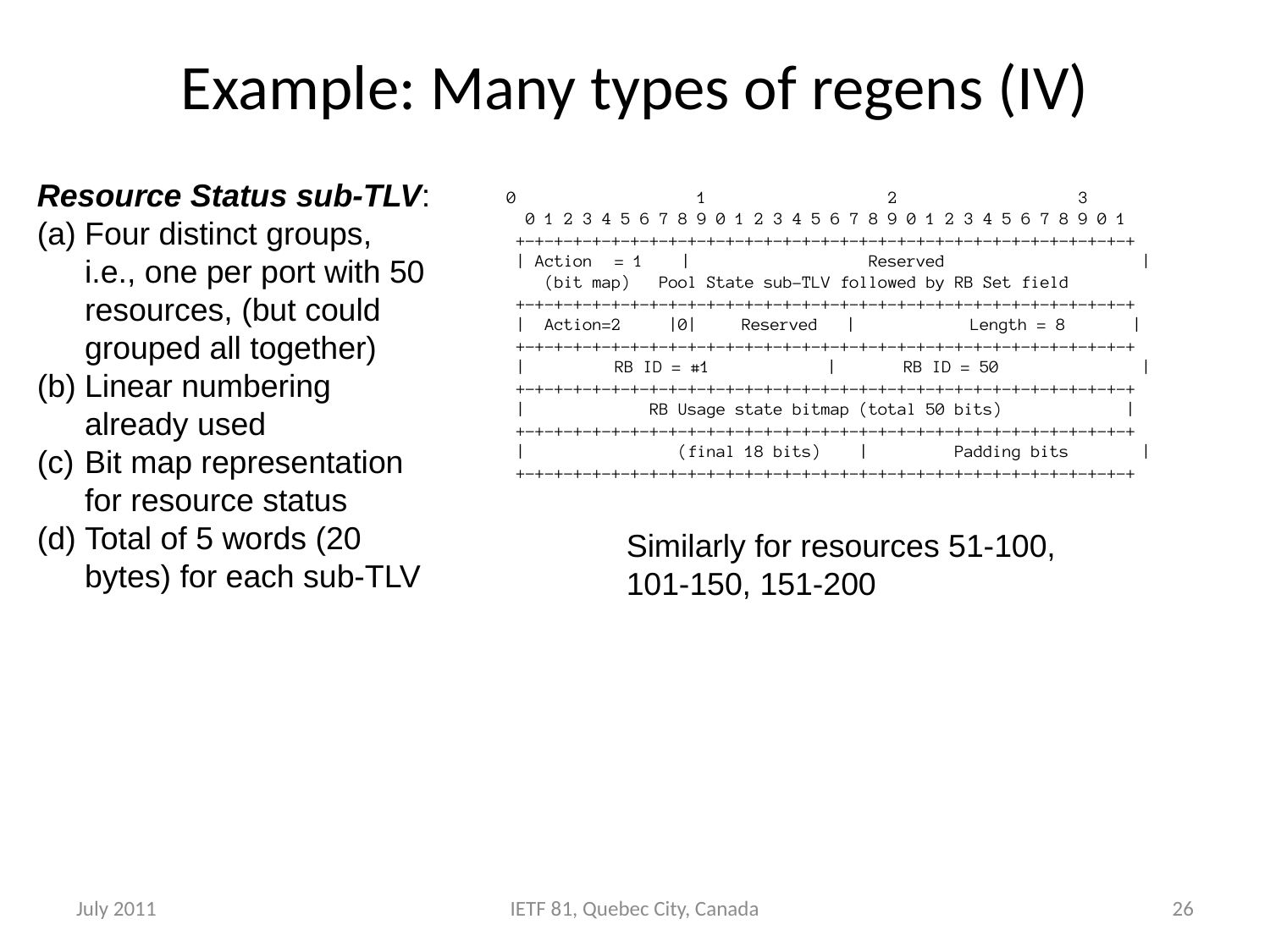

# Example: Many types of regens (IV)
Resource Status sub-TLV:
Four distinct groups, i.e., one per port with 50 resources, (but could grouped all together)
Linear numbering already used
Bit map representation for resource status
Total of 5 words (20 bytes) for each sub-TLV

  0                   1                   2                   3
    0 1 2 3 4 5 6 7 8 9 0 1 2 3 4 5 6 7 8 9 0 1 2 3 4 5 6 7 8 9 0 1
   +-+-+-+-+-+-+-+-+-+-+-+-+-+-+-+-+-+-+-+-+-+-+-+-+-+-+-+-+-+-+-+-+
   | Action	= 1    |		Reserved		  |
      (bit map)   Pool State sub-TLV followed by RB Set field
   +-+-+-+-+-+-+-+-+-+-+-+-+-+-+-+-+-+-+-+-+-+-+-+-+-+-+-+-+-+-+-+-+
   |  Action=2     |0|	Reserved   |            Length = 8       |
   +-+-+-+-+-+-+-+-+-+-+-+-+-+-+-+-+-+-+-+-+-+-+-+-+-+-+-+-+-+-+-+-+
   |    	RB ID = #1	         |       RB ID = 50	  |
   +-+-+-+-+-+-+-+-+-+-+-+-+-+-+-+-+-+-+-+-+-+-+-+-+-+-+-+-+-+-+-+-+
   |             RB Usage state bitmap (total 50 bits)             |
   +-+-+-+-+-+-+-+-+-+-+-+-+-+-+-+-+-+-+-+-+-+-+-+-+-+-+-+-+-+-+-+-+
   |                (final 18 bits)    |         Padding bits  	  |
   +-+-+-+-+-+-+-+-+-+-+-+-+-+-+-+-+-+-+-+-+-+-+-+-+-+-+-+-+-+-+-+-+
Similarly for resources 51-100, 101-150, 151-200
July 2011
IETF 81, Quebec City, Canada
26